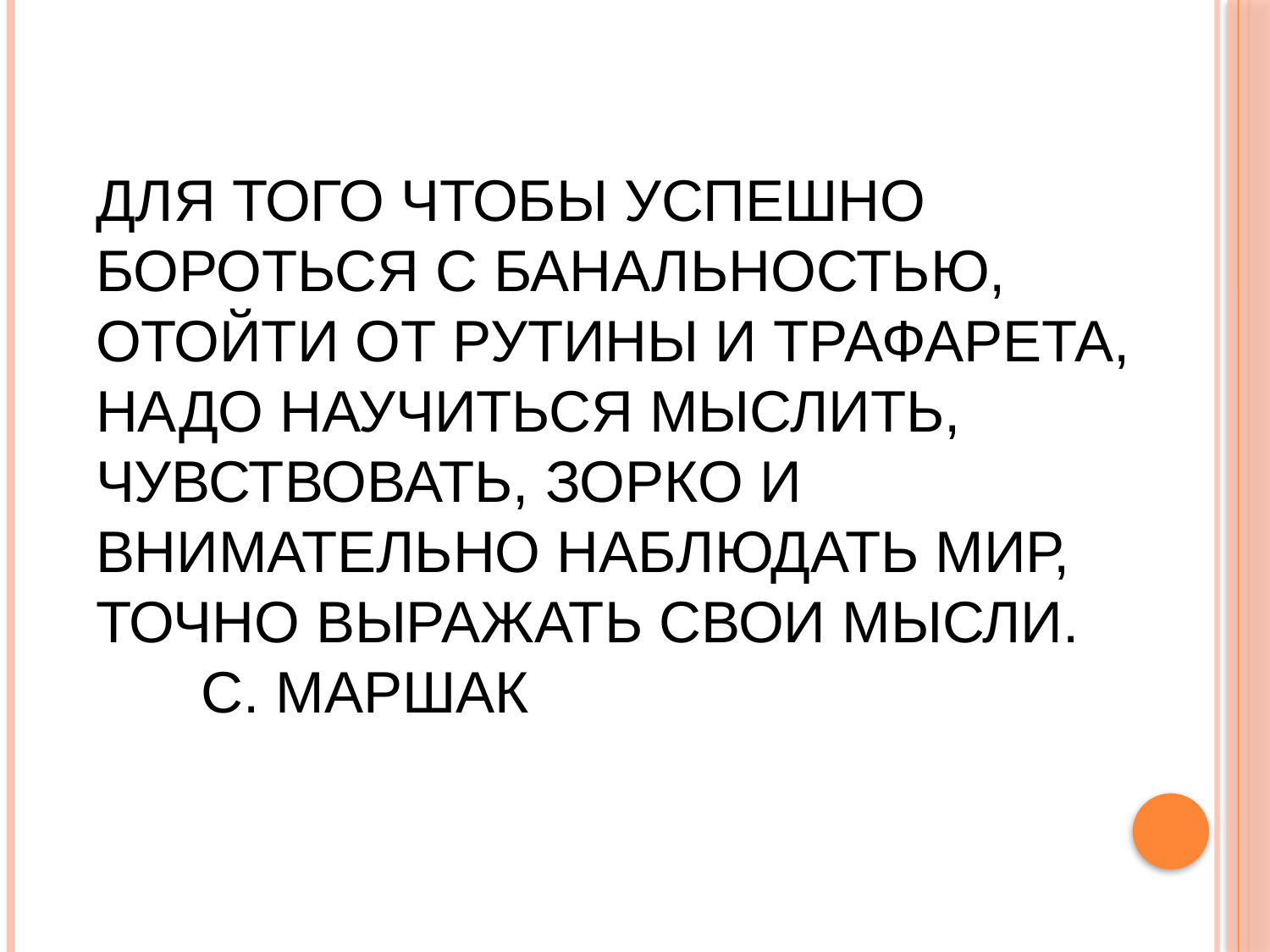

# Для того чтобы успешно бороться с банальностью, отойти от рутины и трафарета, надо научиться мыслить, чувствовать, зорко и внимательно наблюдать мир, точно выражать свои мысли. С. Маршак